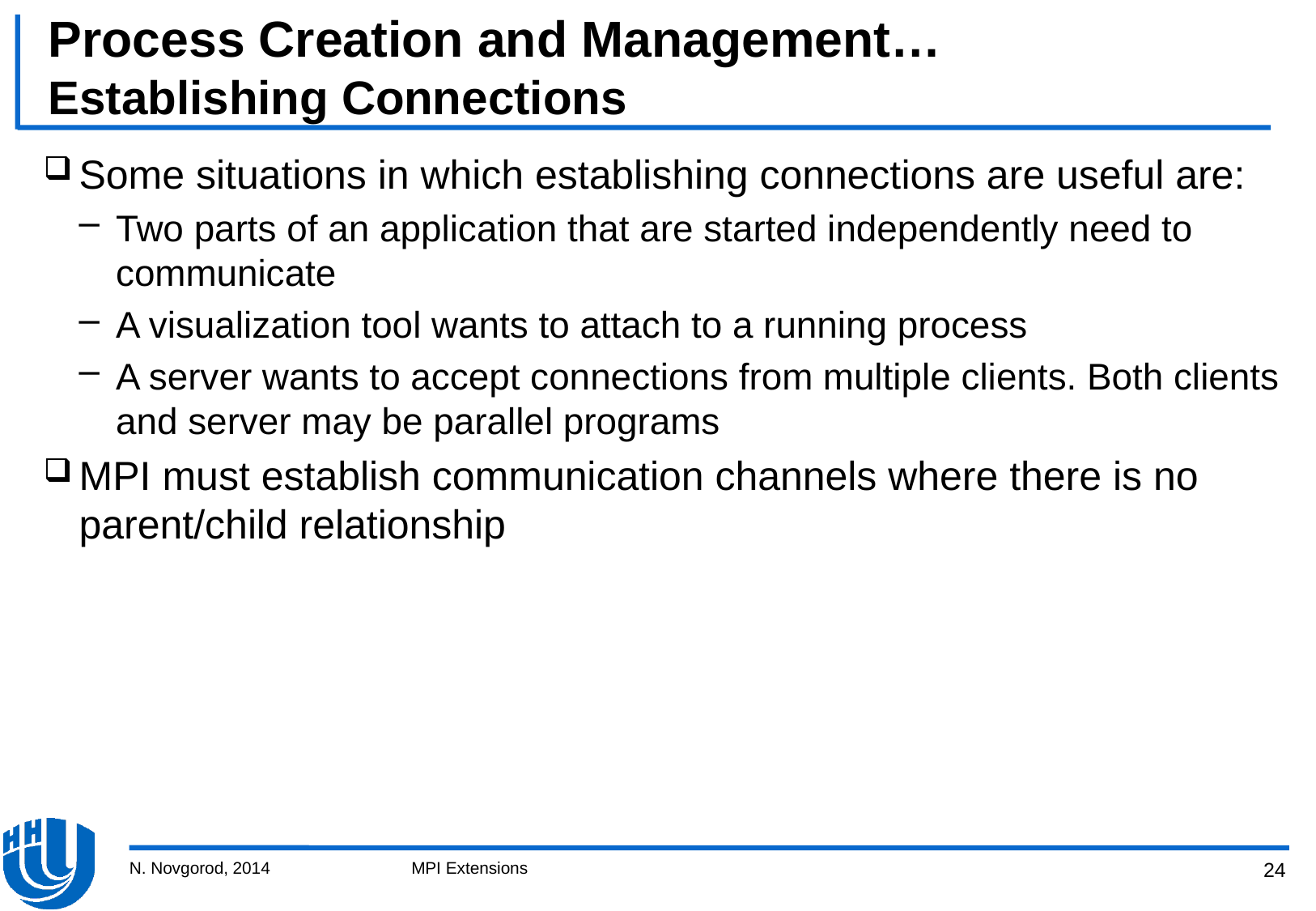

# Process Creation and Management… Establishing Connections
Some situations in which establishing connections are useful are:
Two parts of an application that are started independently need to communicate
A visualization tool wants to attach to a running process
A server wants to accept connections from multiple clients. Both clients and server may be parallel programs
MPI must establish communication channels where there is no parent/child relationship
N. Novgorod, 2014
MPI Extensions
24